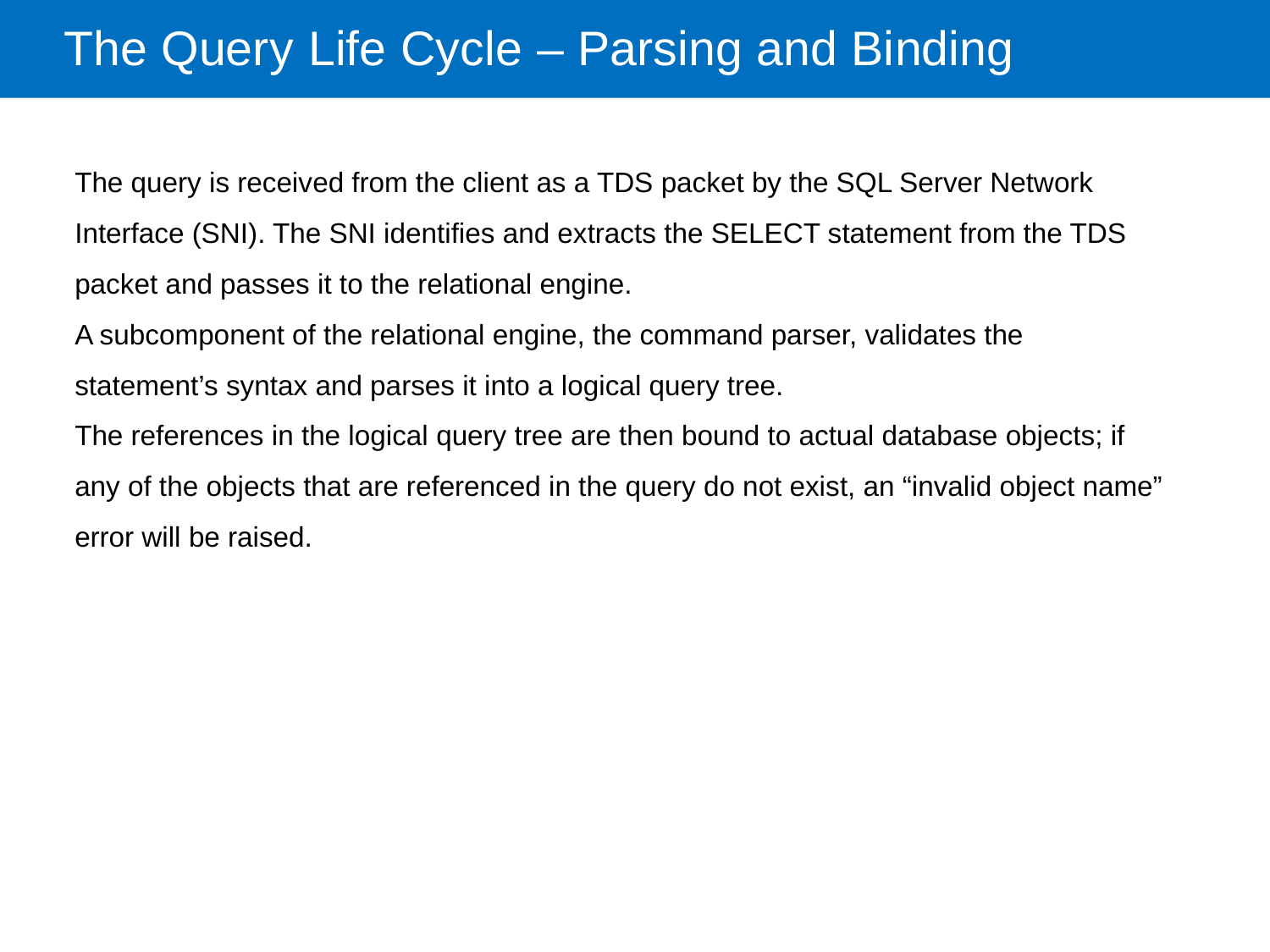

# The Query Life Cycle – Parsing and Binding
The query is received from the client as a TDS packet by the SQL Server Network Interface (SNI). The SNI identifies and extracts the SELECT statement from the TDS packet and passes it to the relational engine.
A subcomponent of the relational engine, the command parser, validates the statement’s syntax and parses it into a logical query tree.
The references in the logical query tree are then bound to actual database objects; if any of the objects that are referenced in the query do not exist, an “invalid object name” error will be raised.